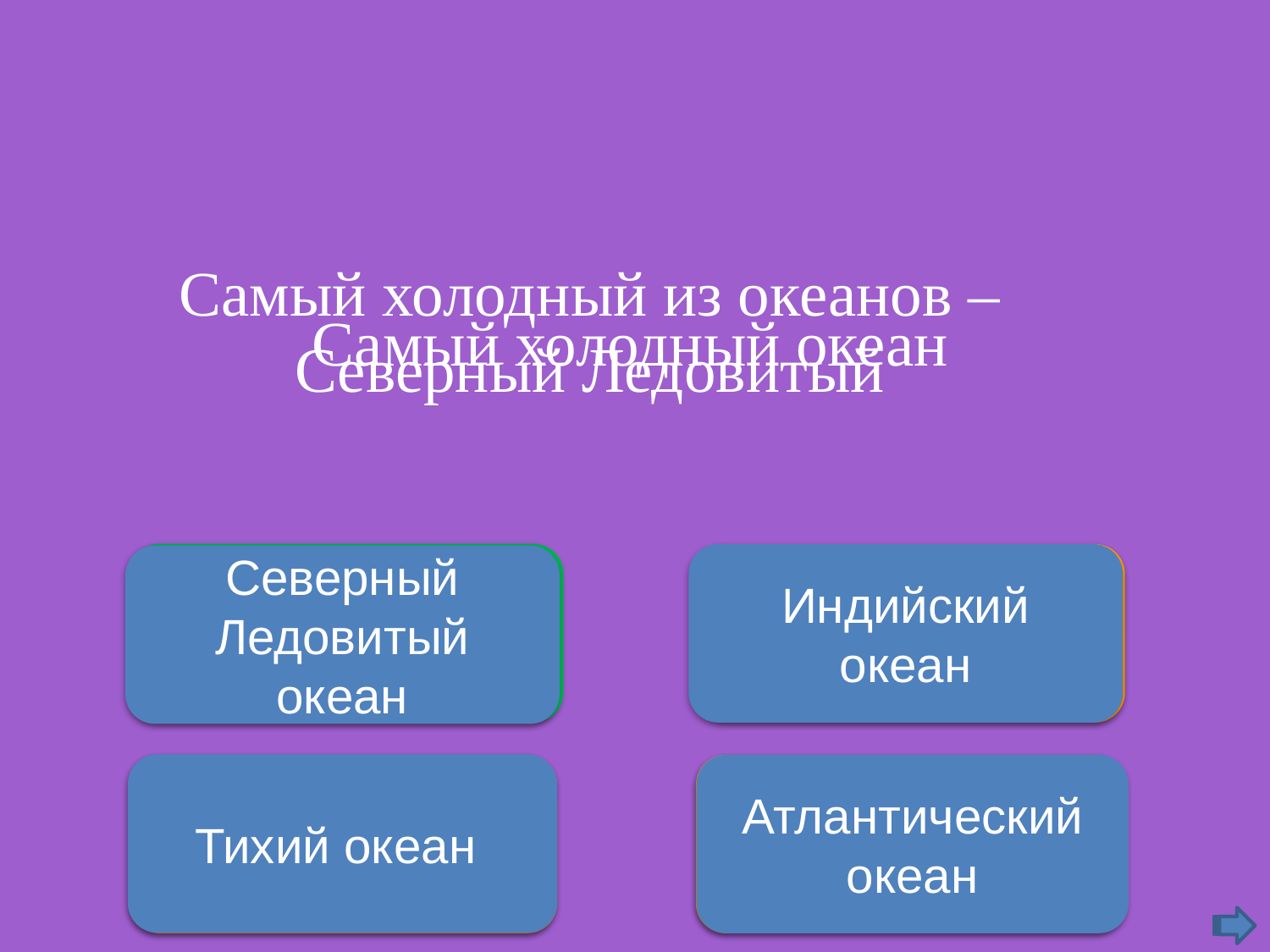

Самый холодный из океанов – Северный Ледовитый
Самый холодный океан
Правильно
Индийский океан
Подумай хорошо

Северный Ледовитый океан

Тихий океан

Неправильно
Неверно
Атлантический океан